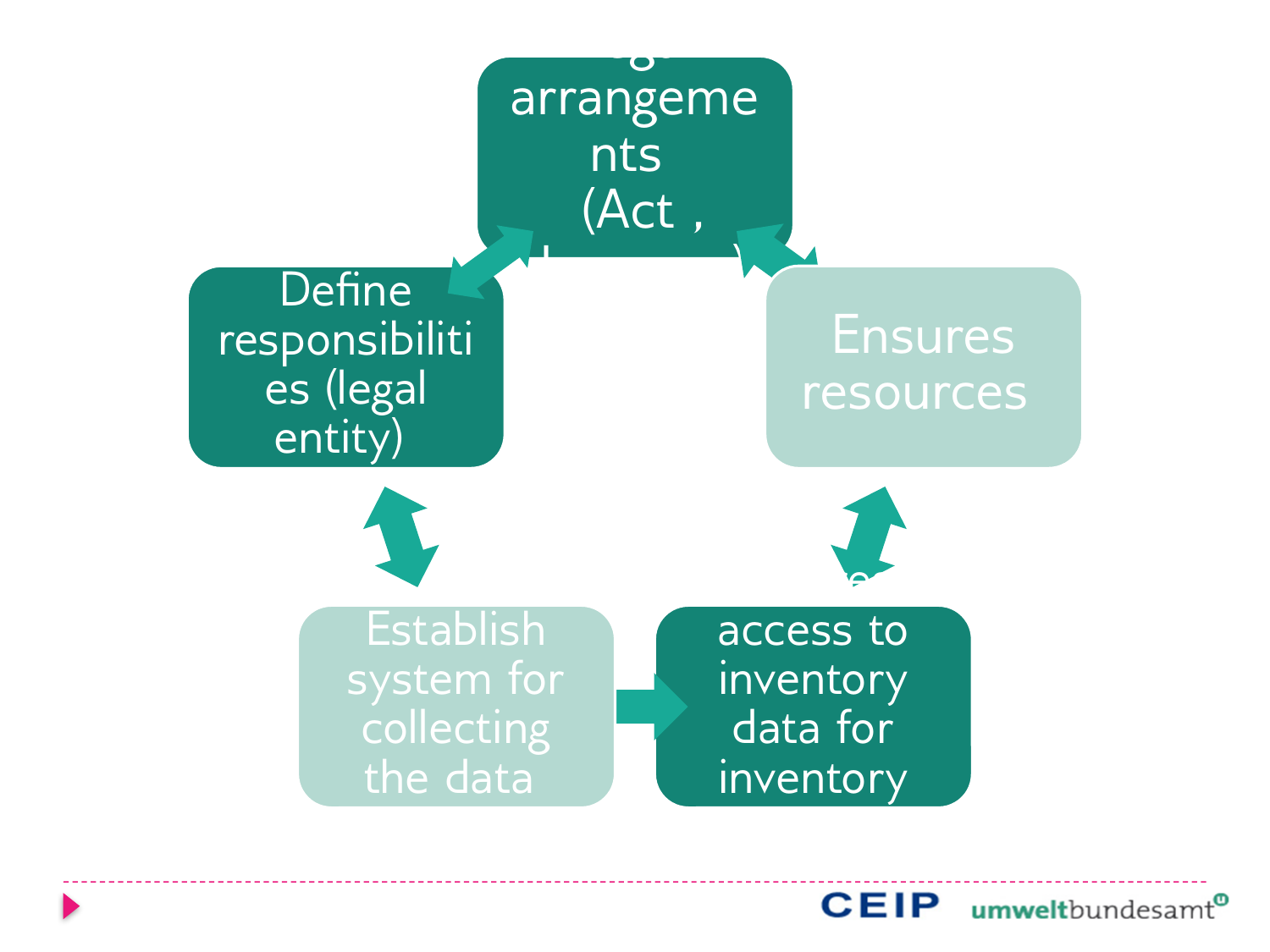

Legal arrangements
 (Act , decree,…)
Ensures resources
Ensures access to inventory data for inventory compilers
Establish system for collecting the data
Define responsibilities (legal entity)